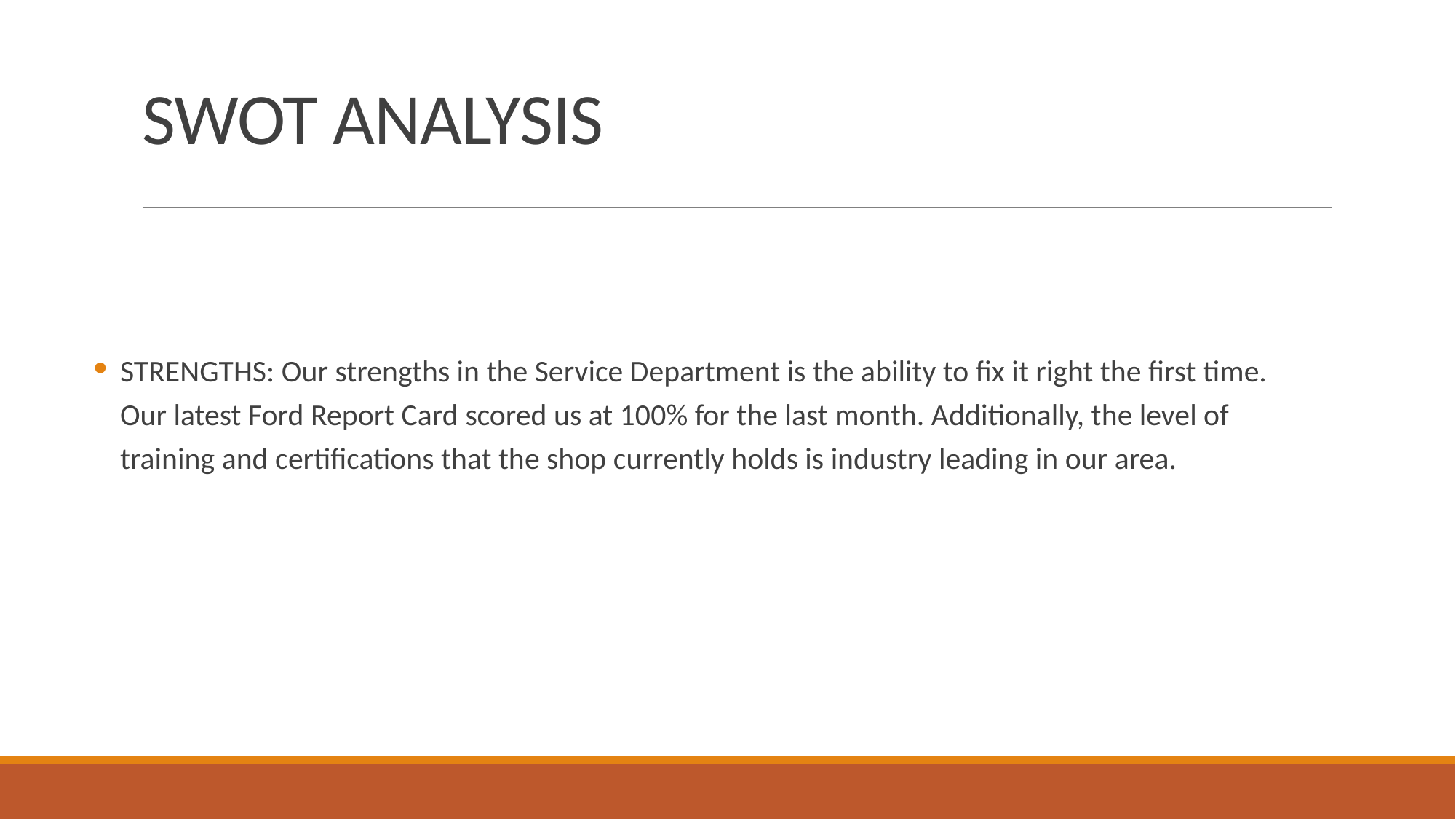

# SWOT ANALYSIS
STRENGTHS: Our strengths in the Service Department is the ability to fix it right the first time. Our latest Ford Report Card scored us at 100% for the last month. Additionally, the level of training and certifications that the shop currently holds is industry leading in our area.